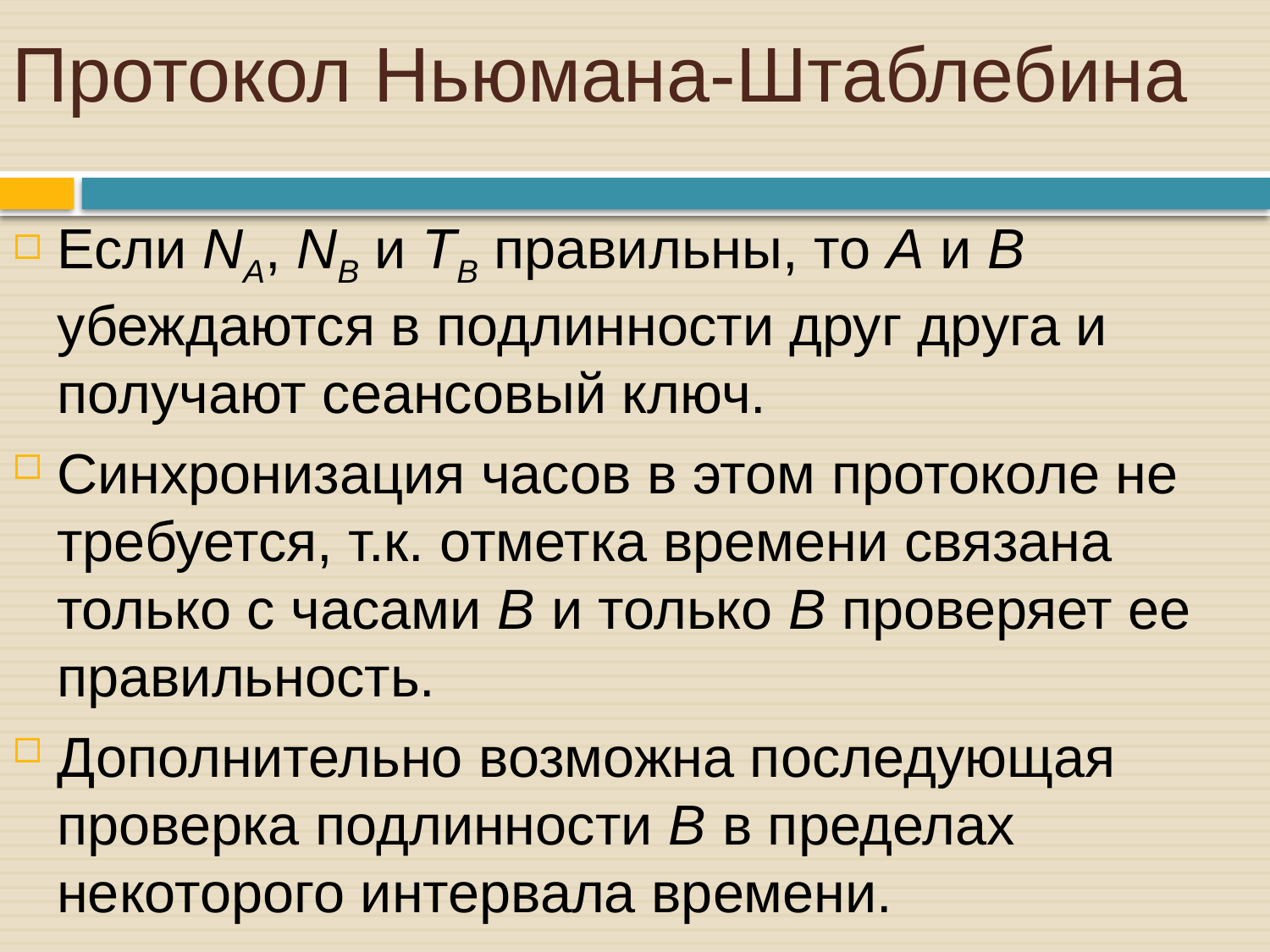

# Протокол Ньюмана-Штаблебина
Если NA, NB и TB правильны, то A и B убеждаются в подлинности друг друга и получают сеансовый ключ.
Синхронизация часов в этом протоколе не требуется, т.к. отметка времени связана только с часами B и только B проверяет ее правильность.
Дополнительно возможна последующая проверка подлинности B в пределах некоторого интервала времени.